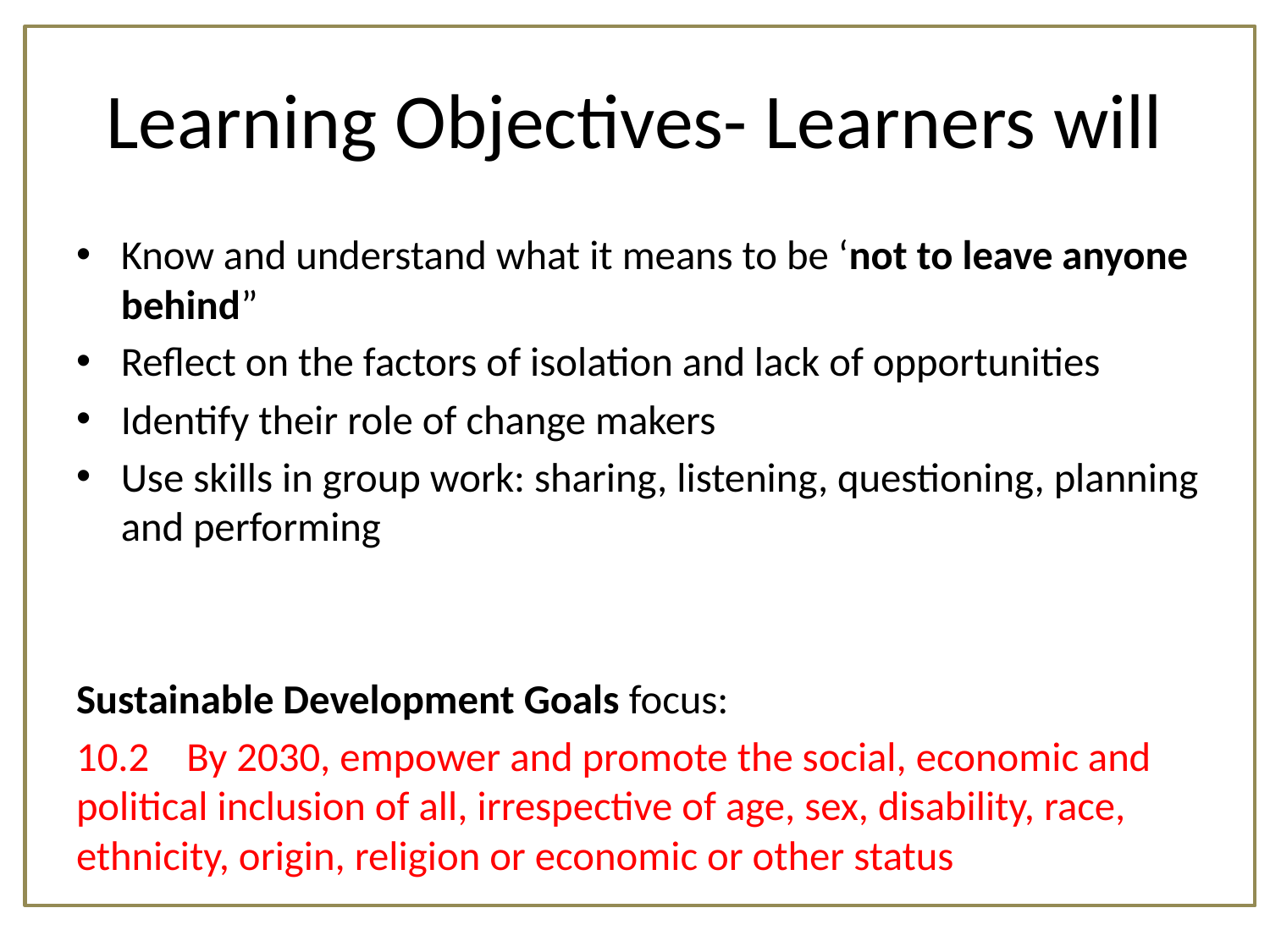

# Learning Objectives- Learners will
Know and understand what it means to be ‘not to leave anyone behind”
Reflect on the factors of isolation and lack of opportunities
Identify their role of change makers
Use skills in group work: sharing, listening, questioning, planning and performing

Sustainable Development Goals focus:
10.2    By 2030, empower and promote the social, economic and political inclusion of all, irrespective of age, sex, disability, race, ethnicity, origin, religion or economic or other status